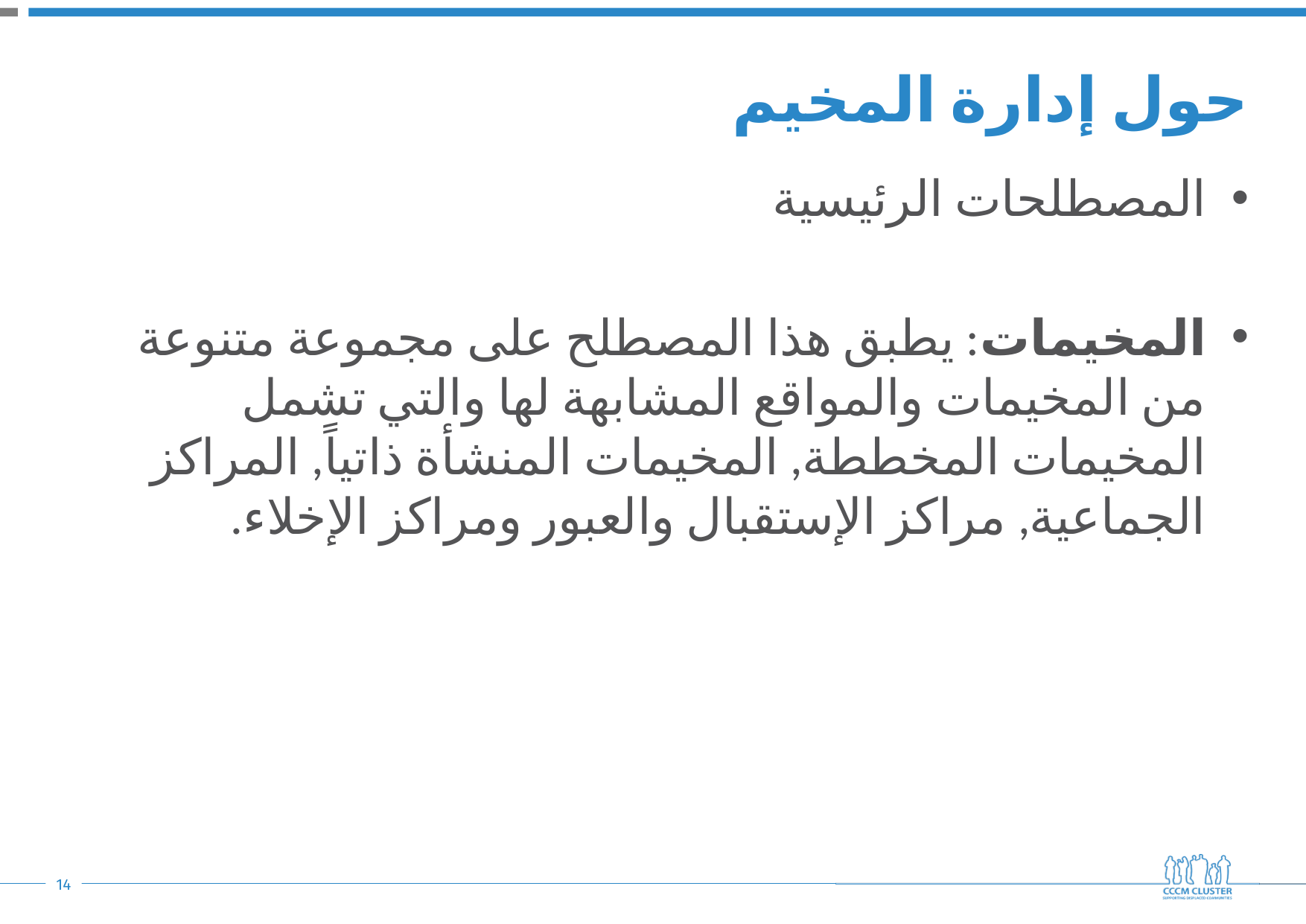

# حول إدارة المخيم
المصطلحات الرئيسية

المخيمات: يطبق هذا المصطلح على مجموعة متنوعة من المخيمات والمواقع المشابهة لها والتي تشمل المخيمات المخططة, المخيمات المنشأة ذاتياً, المراكز الجماعية, مراكز الإستقبال والعبور ومراكز الإخلاء.